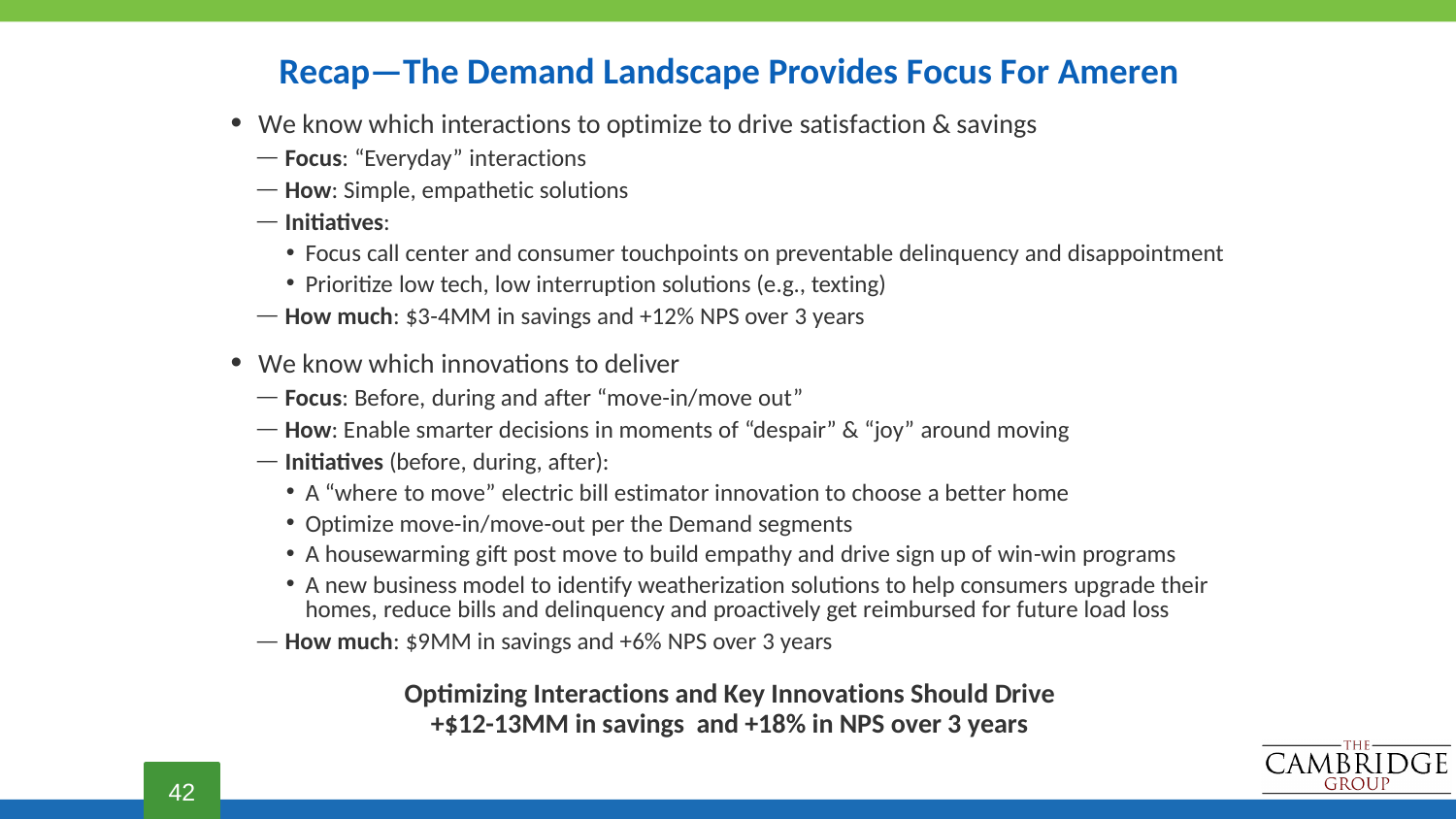

# Recap—The Demand Landscape Provides Focus For Ameren
We know which interactions to optimize to drive satisfaction & savings
Focus: “Everyday” interactions
How: Simple, empathetic solutions
Initiatives:
Focus call center and consumer touchpoints on preventable delinquency and disappointment
Prioritize low tech, low interruption solutions (e.g., texting)
How much: $3-4MM in savings and +12% NPS over 3 years
We know which innovations to deliver
Focus: Before, during and after “move-in/move out”
How: Enable smarter decisions in moments of “despair” & “joy” around moving
Initiatives (before, during, after):
A “where to move” electric bill estimator innovation to choose a better home
Optimize move-in/move-out per the Demand segments
A housewarming gift post move to build empathy and drive sign up of win-win programs
A new business model to identify weatherization solutions to help consumers upgrade their homes, reduce bills and delinquency and proactively get reimbursed for future load loss
How much: $9MM in savings and +6% NPS over 3 years

Optimizing Interactions and Key Innovations Should Drive
+$12-13MM in savings  and +18% in NPS over 3 years
42